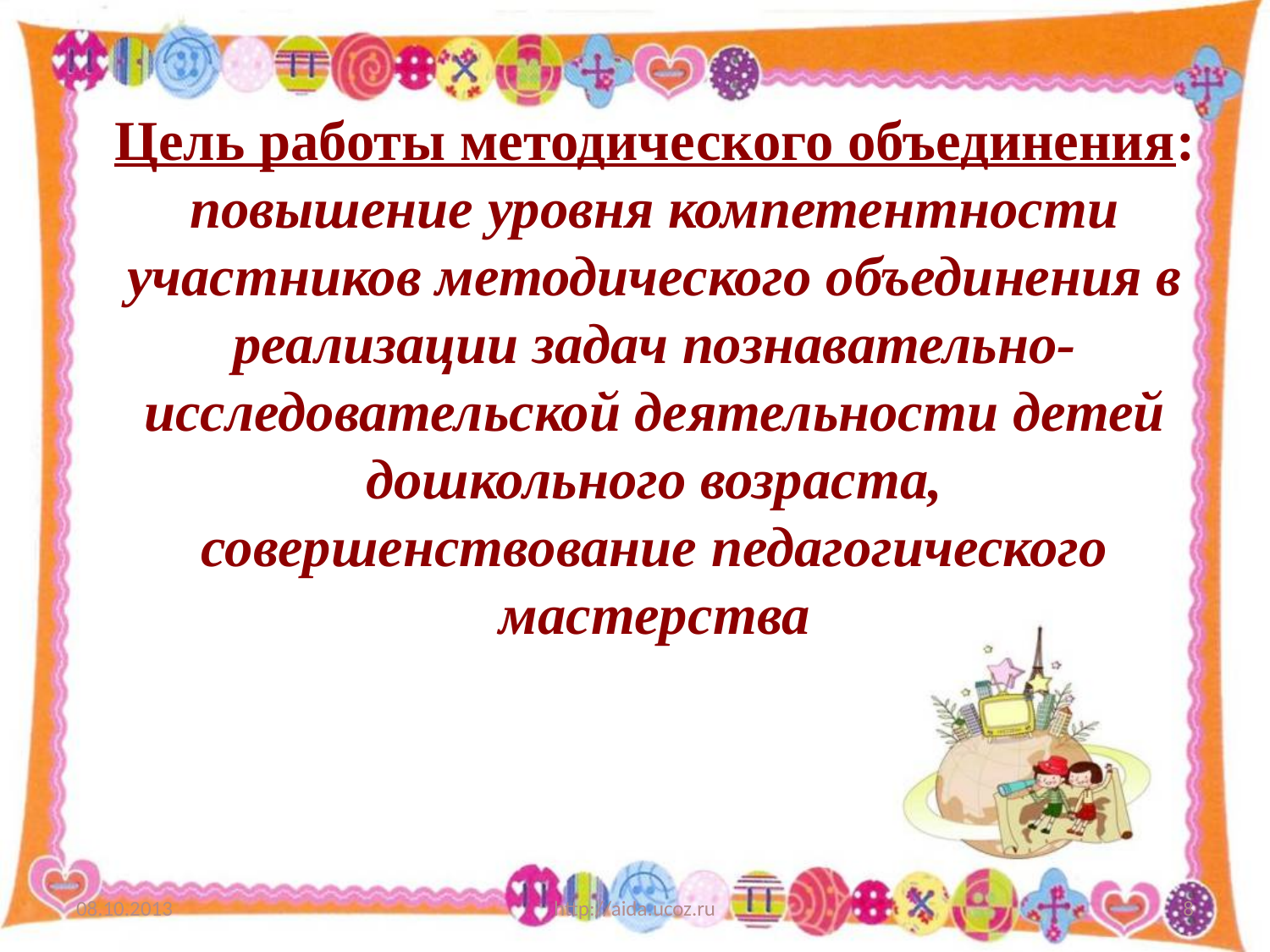

Цель работы методического объединения: повышение уровня компетентности участников методического объединения в реализации задач познавательно-исследовательской деятельности детей дошкольного возраста, совершенствование педагогического мастерства
08.10.2013
http://aida.ucoz.ru
8